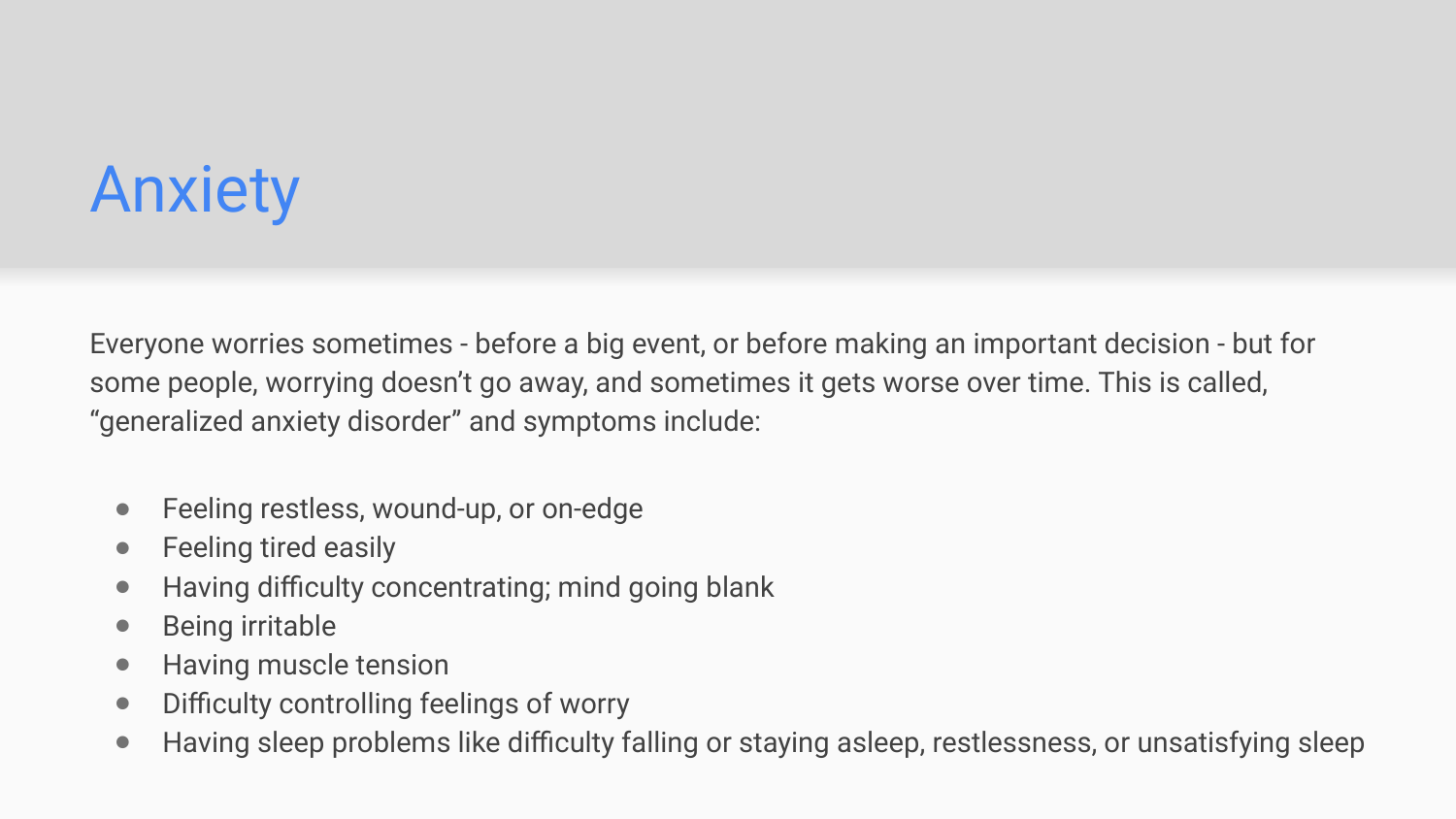

# Anxiety
Everyone worries sometimes - before a big event, or before making an important decision - but for some people, worrying doesn’t go away, and sometimes it gets worse over time. This is called, “generalized anxiety disorder” and symptoms include:
Feeling restless, wound-up, or on-edge
Feeling tired easily
Having difficulty concentrating; mind going blank
Being irritable
Having muscle tension
Difficulty controlling feelings of worry
Having sleep problems like difficulty falling or staying asleep, restlessness, or unsatisfying sleep